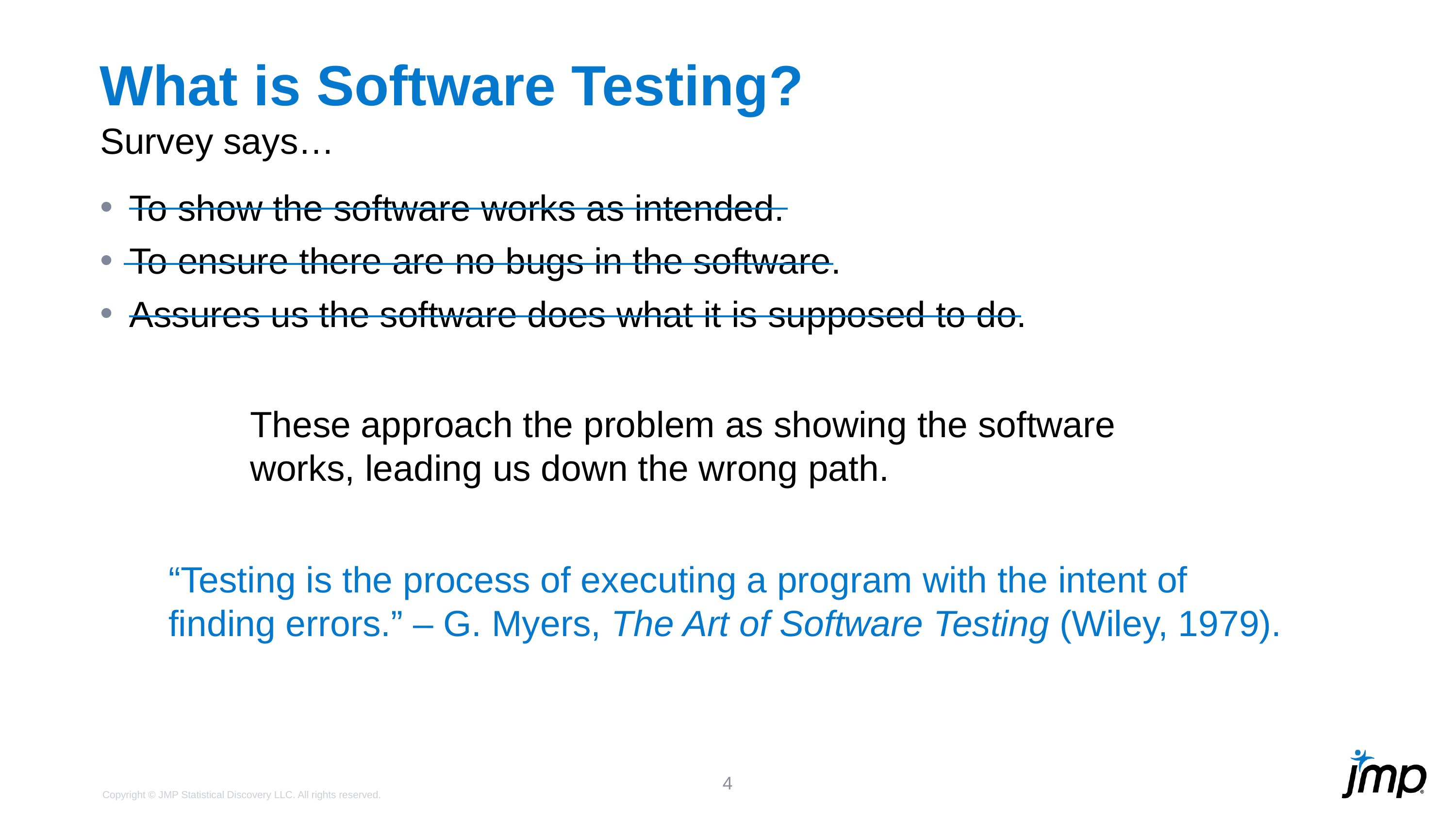

# What is Software Testing?
Survey says…
To show the software works as intended.
To ensure there are no bugs in the software.
Assures us the software does what it is supposed to do.
These approach the problem as showing the software works, leading us down the wrong path.
“Testing is the process of executing a program with the intent of finding errors.” – G. Myers, The Art of Software Testing (Wiley, 1979).
4